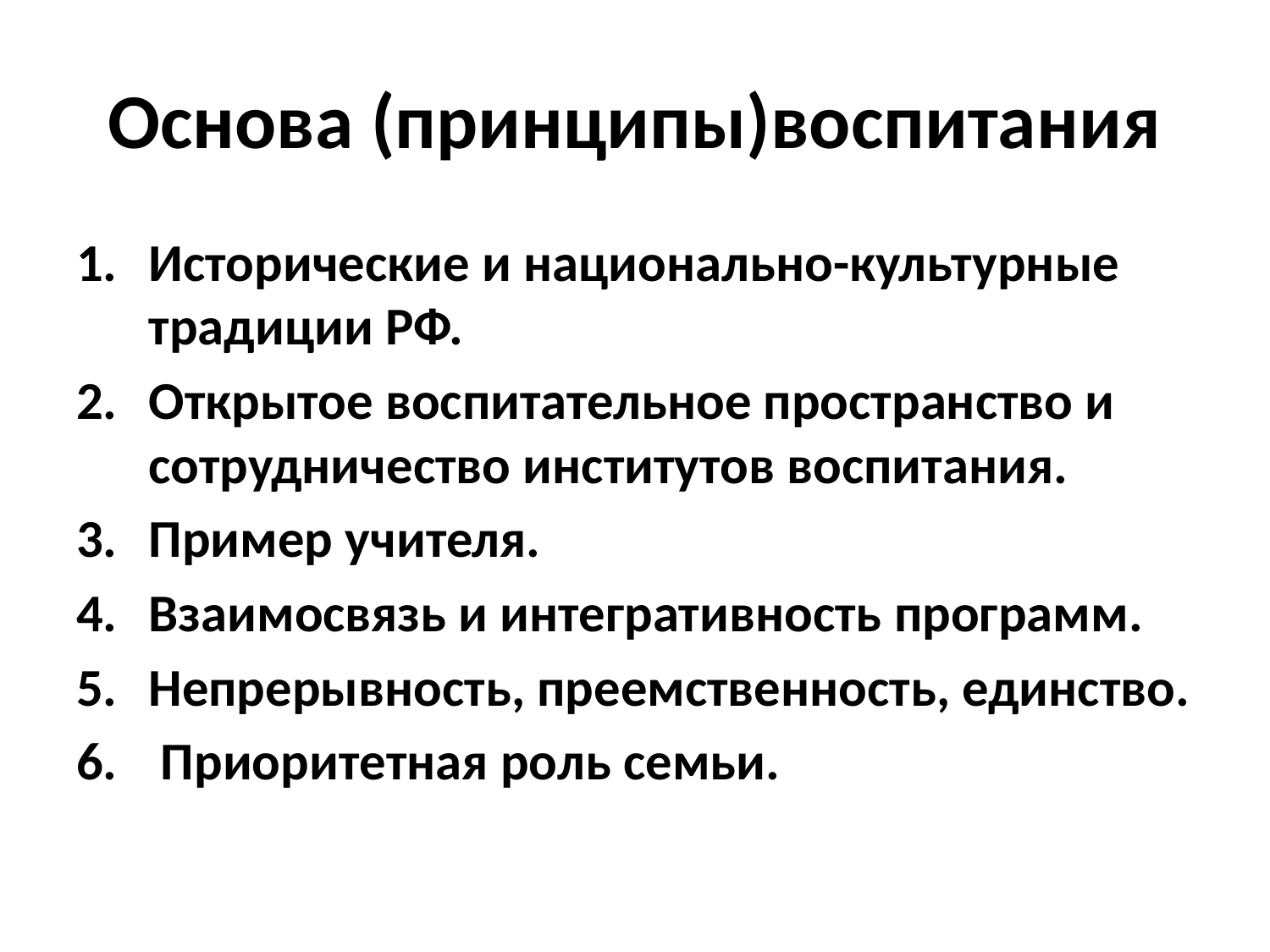

# Основа (принципы)воспитания
Исторические и национально-культурные традиции РФ.
Открытое воспитательное пространство и сотрудничество институтов воспитания.
Пример учителя.
Взаимосвязь и интегративность программ.
Непрерывность, преемственность, единство.
 Приоритетная роль семьи.